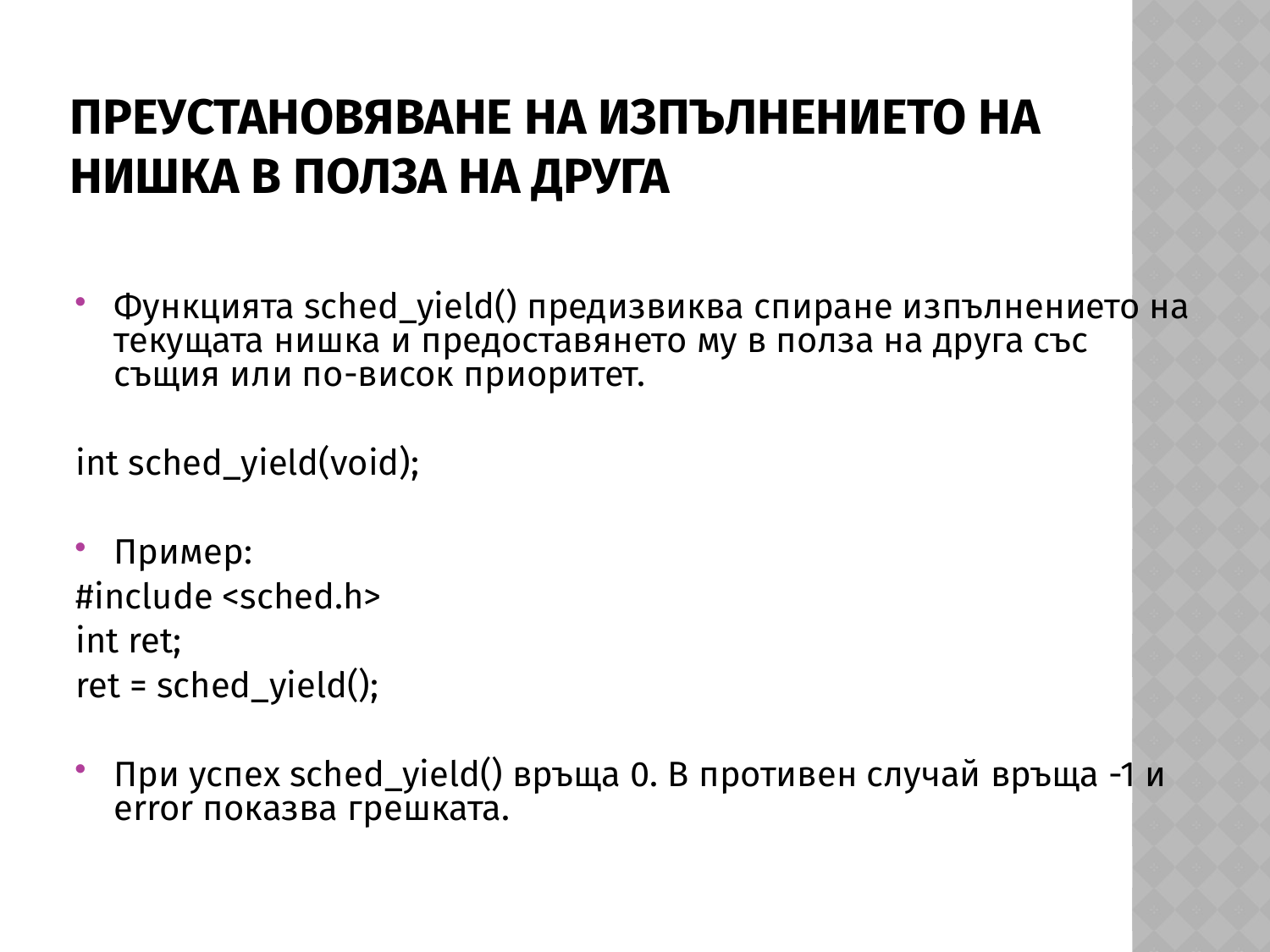

# Преустановяване на изпълнението на нишка в полза на друга
Функцията sched_yield() предизвиква спиране изпълнението на текущата нишка и предоставянето му в полза на друга със същия или по-висок приоритет.

int sched_yield(void);

Пример:
#include <sched.h>
int ret;
ret = sched_yield();

При успех sched_yield() връща 0. В противен случай връща -1 и  error показва грешката.